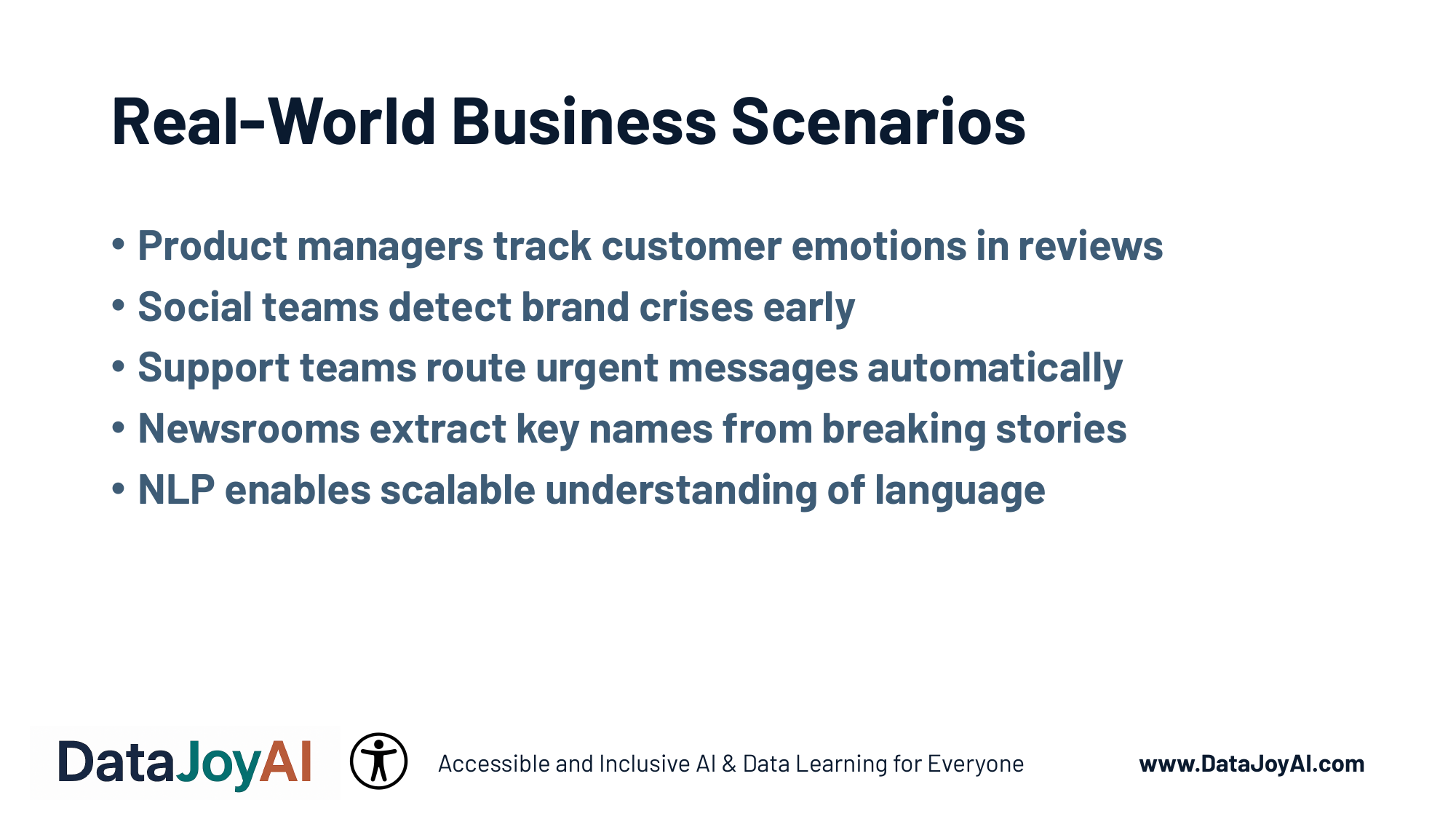

# Real-World Business Scenarios
Product managers track customer emotions in reviews
Social teams detect brand crises early
Support teams route urgent messages automatically
Newsrooms extract key names from breaking stories
NLP enables scalable understanding of language